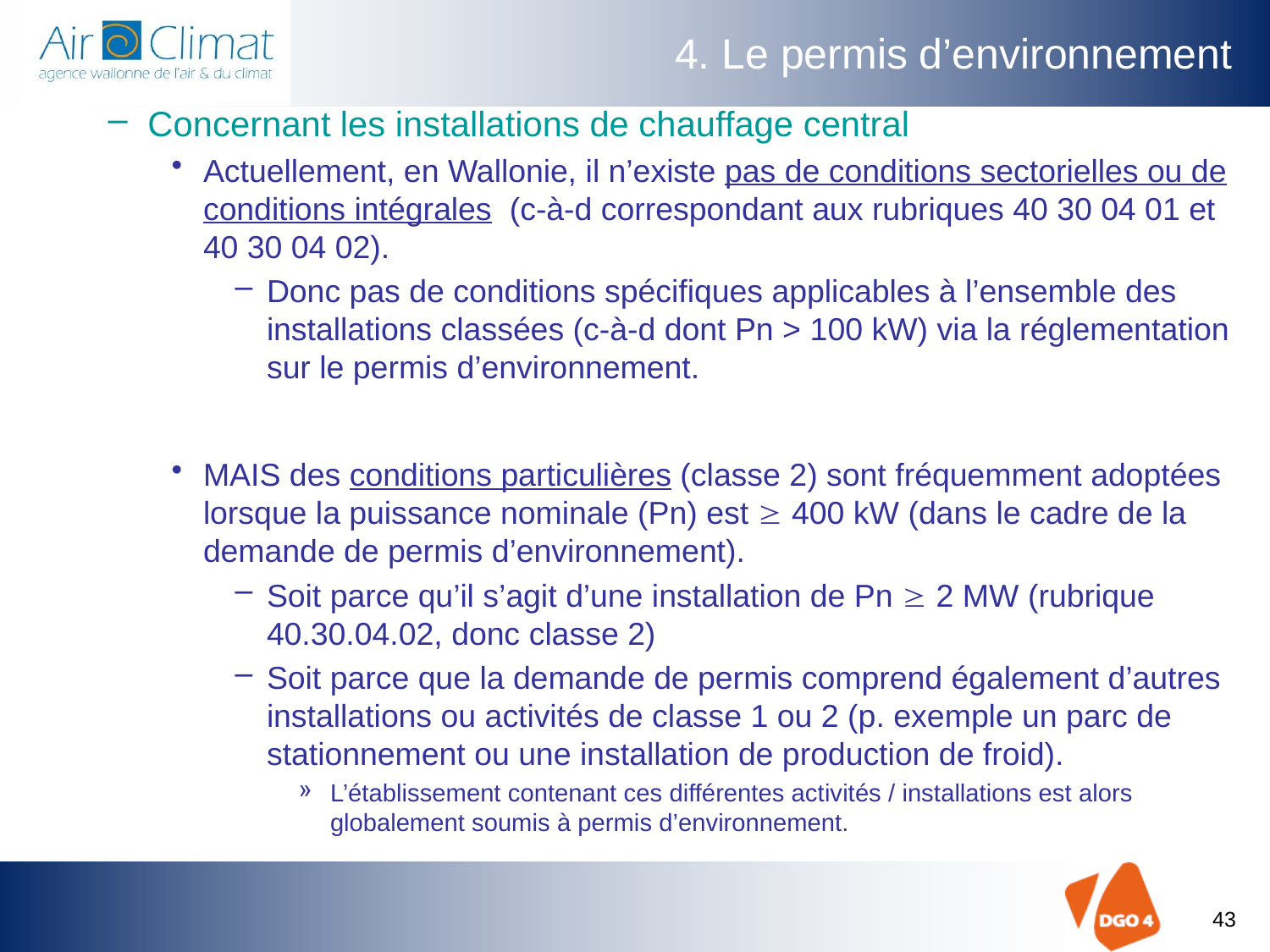

# 4. Le permis d’environnement
Concernant les installations de chauffage central
Actuellement, en Wallonie, il n’existe pas de conditions sectorielles ou de conditions intégrales  (c-à-d correspondant aux rubriques 40 30 04 01 et 40 30 04 02).
Donc pas de conditions spécifiques applicables à l’ensemble des installations classées (c-à-d dont Pn > 100 kW) via la réglementation sur le permis d’environnement.

MAIS des conditions particulières (classe 2) sont fréquemment adoptées lorsque la puissance nominale (Pn) est ≥ 400 kW (dans le cadre de la demande de permis d’environnement).
Soit parce qu’il s’agit d’une installation de Pn ≥ 2 MW (rubrique 40.30.04.02, donc classe 2)
Soit parce que la demande de permis comprend également d’autres installations ou activités de classe 1 ou 2 (p. exemple un parc de stationnement ou une installation de production de froid).
L’établissement contenant ces différentes activités / installations est alors globalement soumis à permis d’environnement.

43